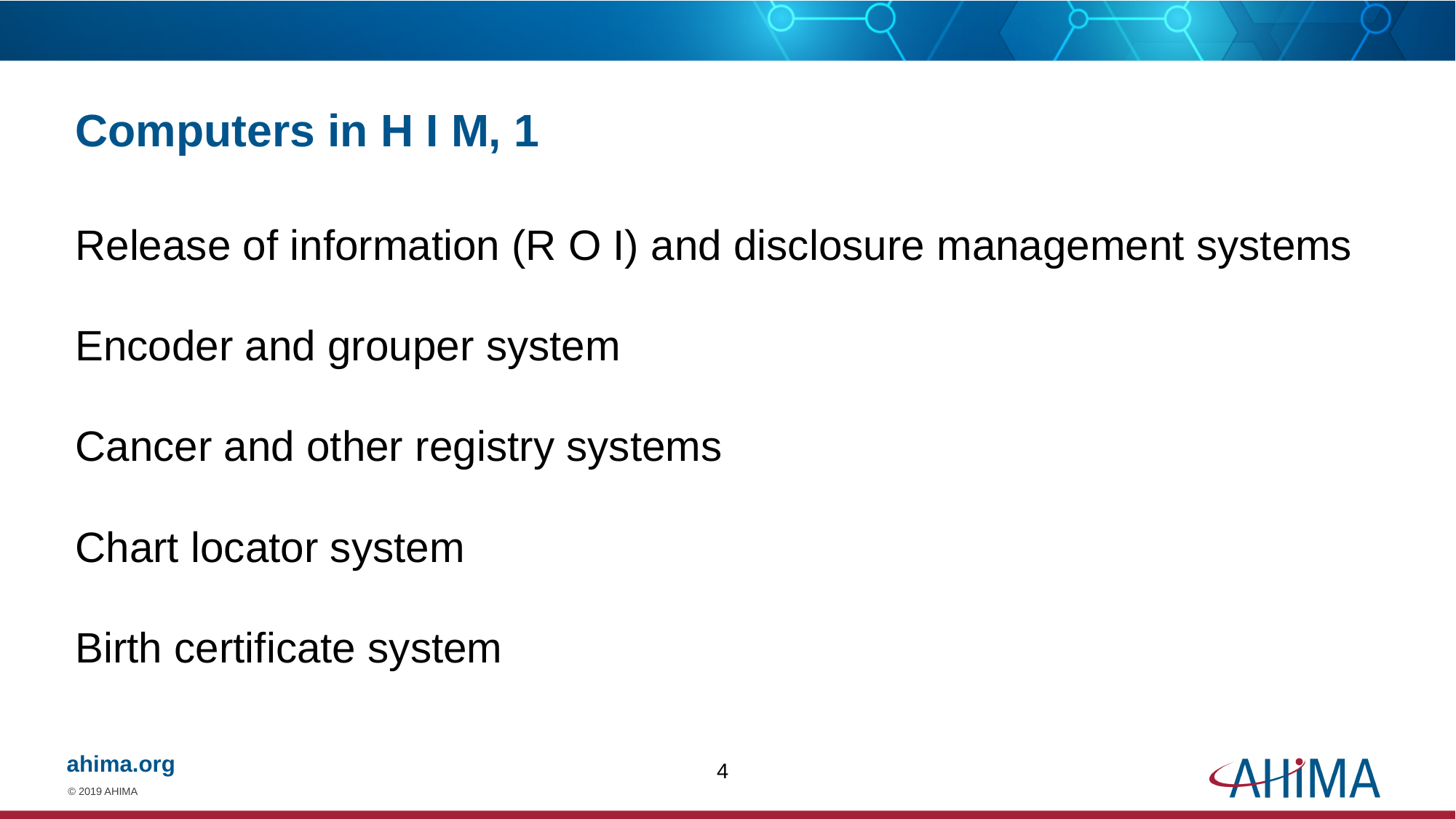

# Computers in H I M, 1
Release of information (R O I) and disclosure management systems

Encoder and grouper system

Cancer and other registry systems

Chart locator system

Birth certificate system